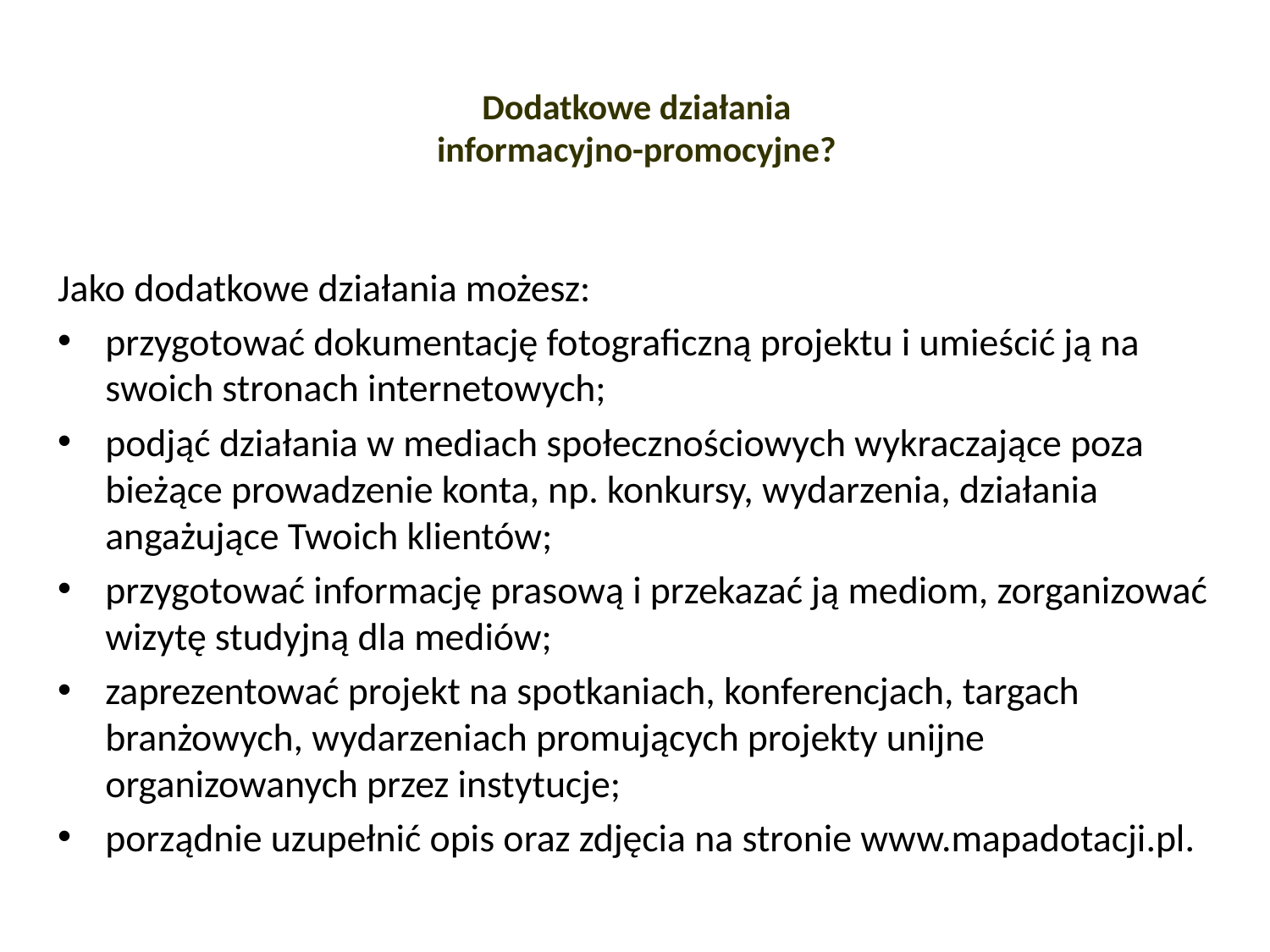

# Dodatkowe działania informacyjno-promocyjne?
Jako dodatkowe działania możesz:
przygotować dokumentację fotograficzną projektu i umieścić ją na swoich stronach internetowych;
podjąć działania w mediach społecznościowych wykraczające poza bieżące prowadzenie konta, np. konkursy, wydarzenia, działania angażujące Twoich klientów;
przygotować informację prasową i przekazać ją mediom, zorganizować wizytę studyjną dla mediów;
zaprezentować projekt na spotkaniach, konferencjach, targach branżowych, wydarzeniach promujących projekty unijne organizowanych przez instytucje;
porządnie uzupełnić opis oraz zdjęcia na stronie www.mapadotacji.pl.